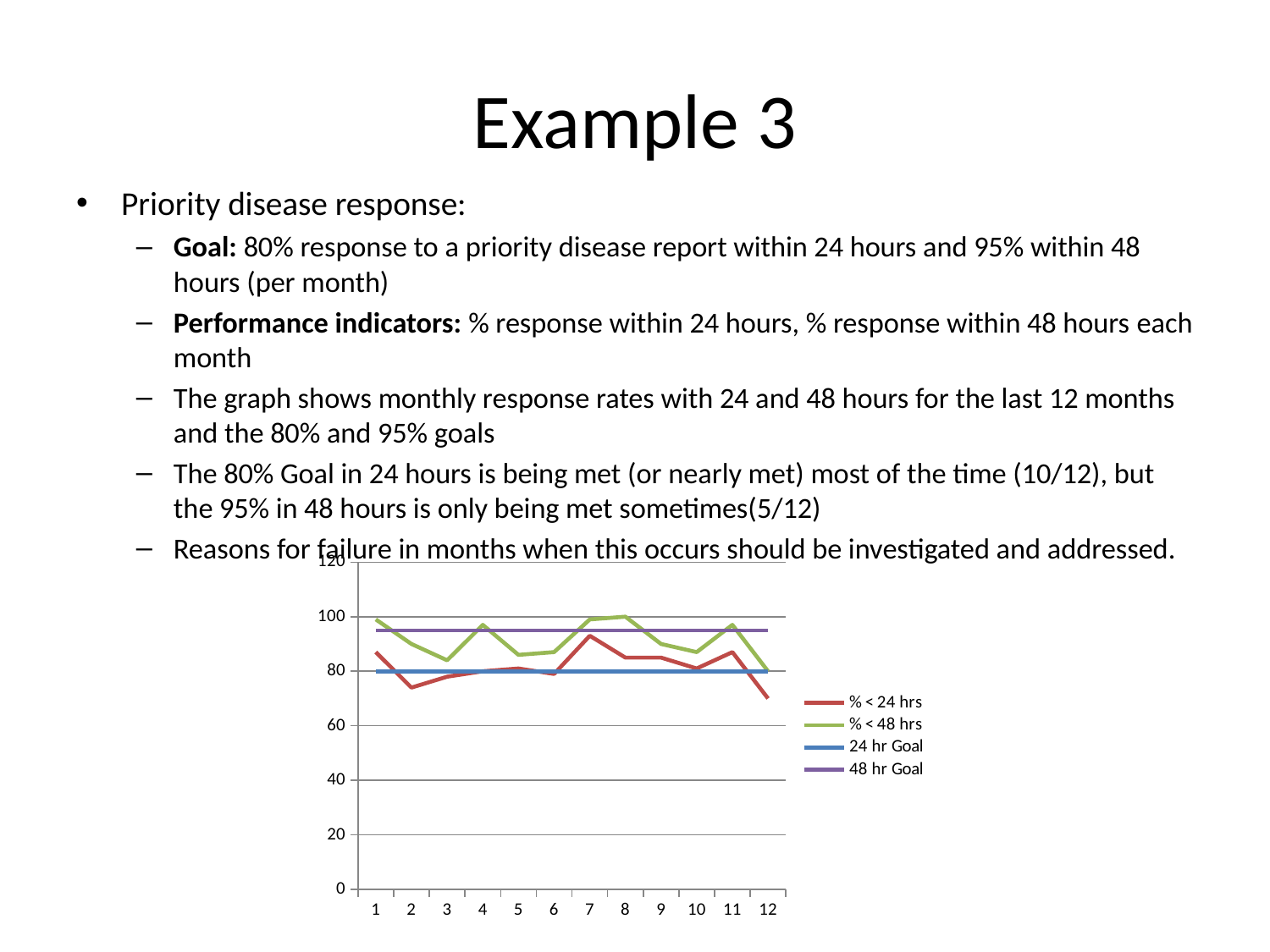

# Example 3
Priority disease response:
Goal: 80% response to a priority disease report within 24 hours and 95% within 48 hours (per month)
Performance indicators: % response within 24 hours, % response within 48 hours each month
The graph shows monthly response rates with 24 and 48 hours for the last 12 months and the 80% and 95% goals
The 80% Goal in 24 hours is being met (or nearly met) most of the time (10/12), but the 95% in 48 hours is only being met sometimes(5/12)
Reasons for failure in months when this occurs should be investigated and addressed.

### Chart

| Category | % < 24 hrs | % < 48 hrs | 24 hr Goal | 48 hr Goal |
|---|---|---|---|---|